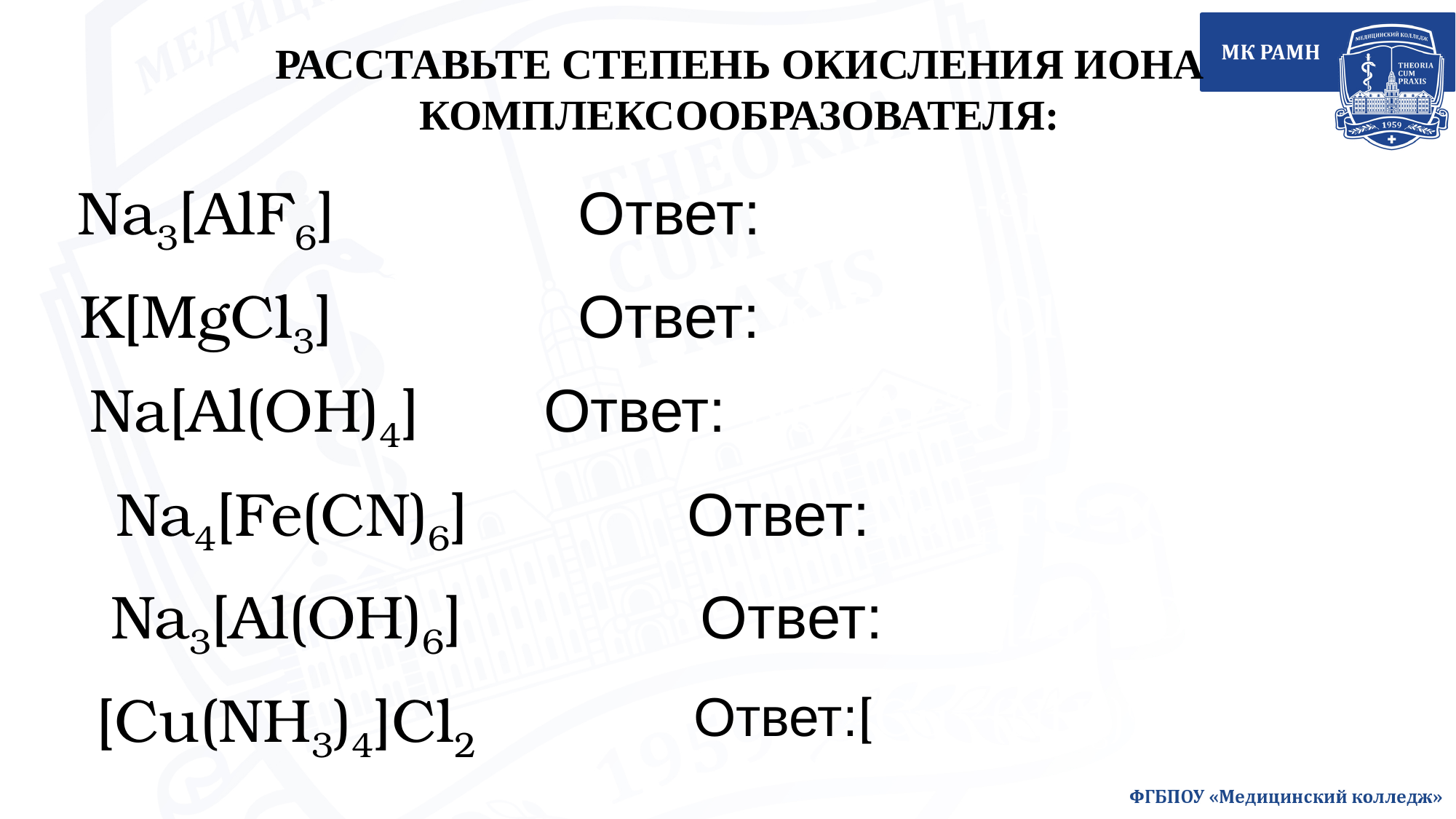

РАССТАВЬТЕ СТЕПЕНЬ ОКИСЛЕНИЯ ИОНА КОМПЛЕКСООБРАЗОВАТЕЛЯ:
Na3[AlF6]
Ответ: Na+3[Al+3F-6]
K[MgCl3]
Ответ: K+[Mg+2Cl-3]
Na[Al(OH)4]
Ответ: Na+[Al+3(OH)-4]
Na4[Fe(CN)6]
Ответ:Na+4[Fe+2(CN)-6]
Na3[Al(OH)6]
Ответ:Na+3[Al+3(OH)-6]
Ответ:[Cu+2(NH3)04]Cl-2
[Cu(NH3)4]Cl2